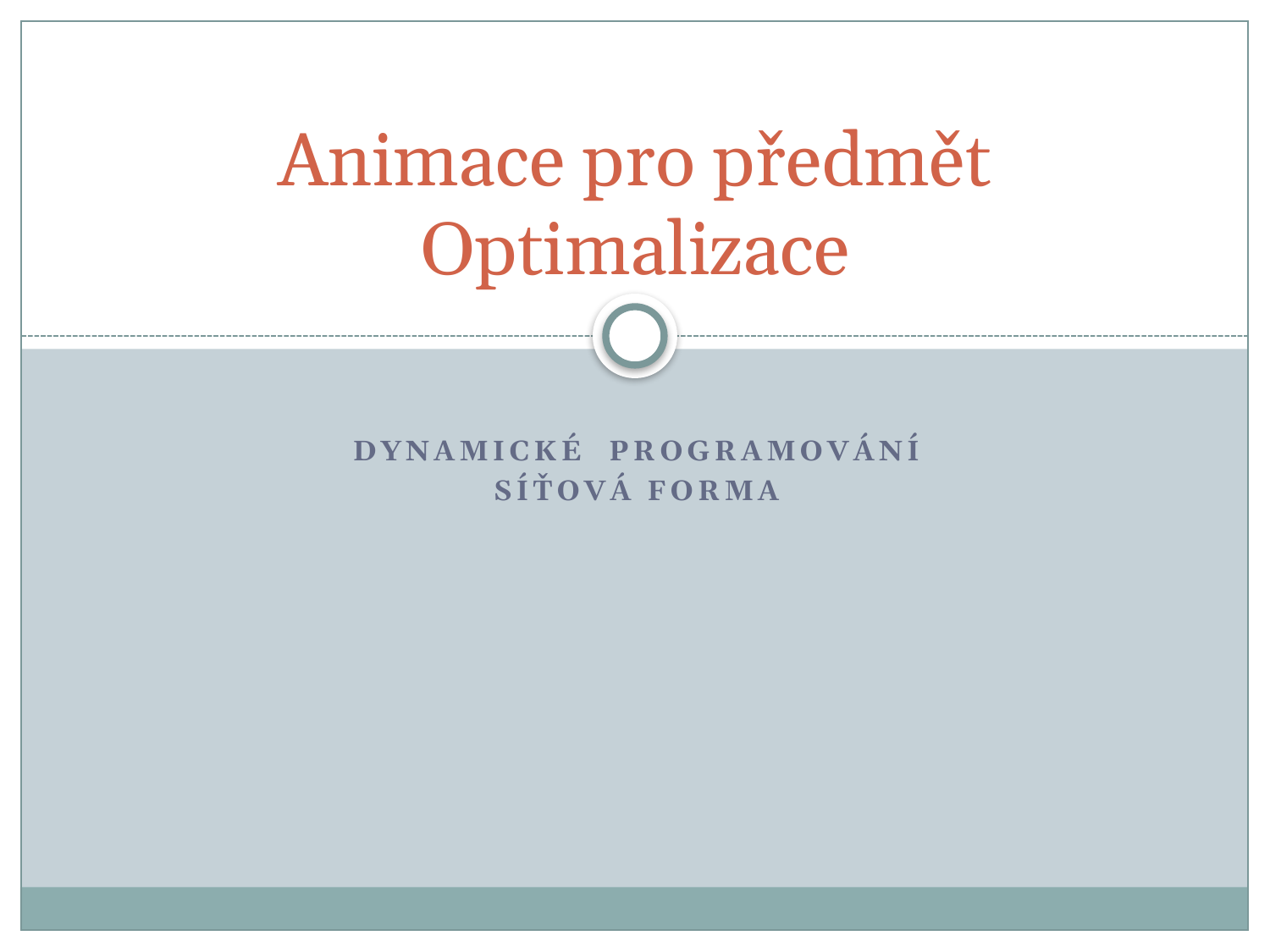

# Animace pro předmět Optimalizace
DYNAMICKÉ  PROGRAMOVÁNÍ
SÍŤOVÁ FORMA